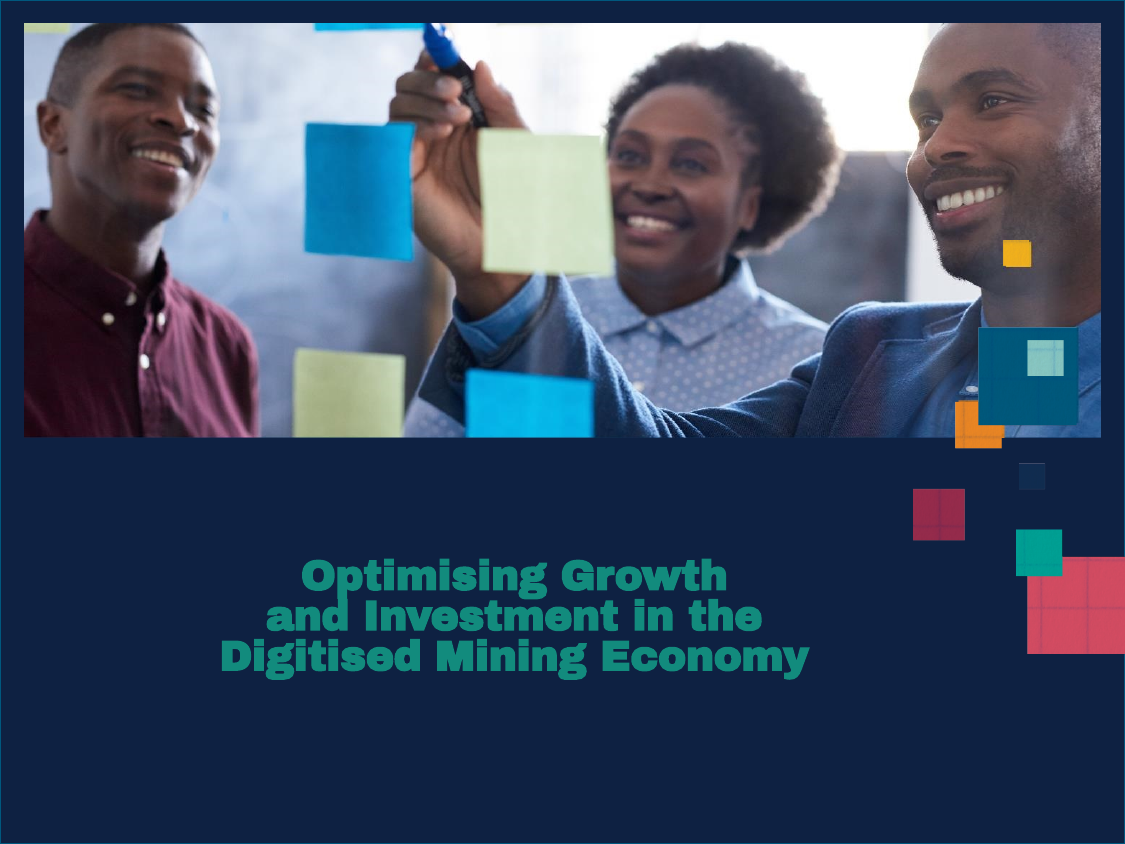

# Optimising Growth and Investment in the Digitised Mining Economy